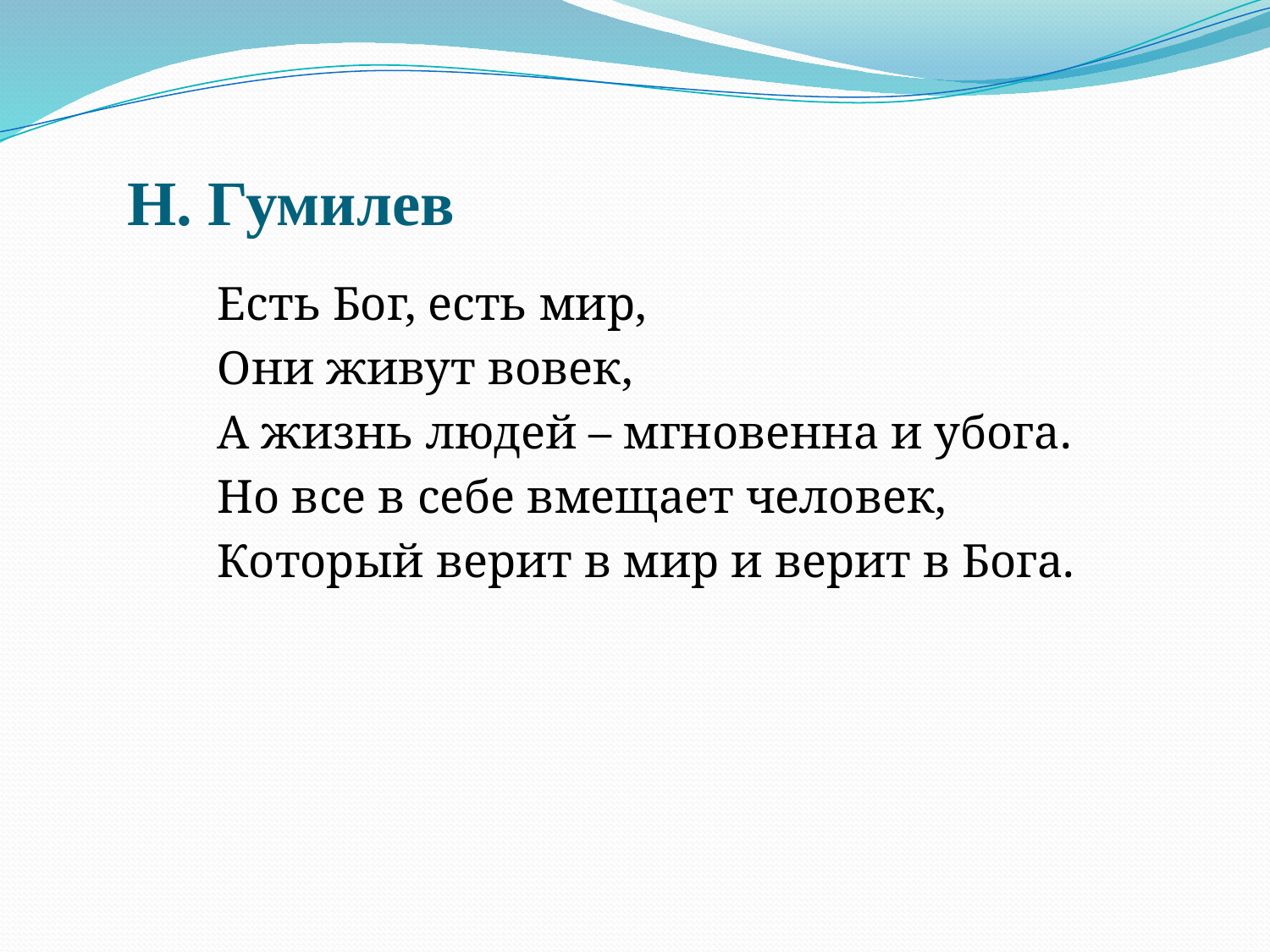

# Н. Гумилев
Есть Бог, есть мир,
Они живут вовек,
А жизнь людей – мгновенна и убога.
Но все в себе вмещает человек,
Который верит в мир и верит в Бога.